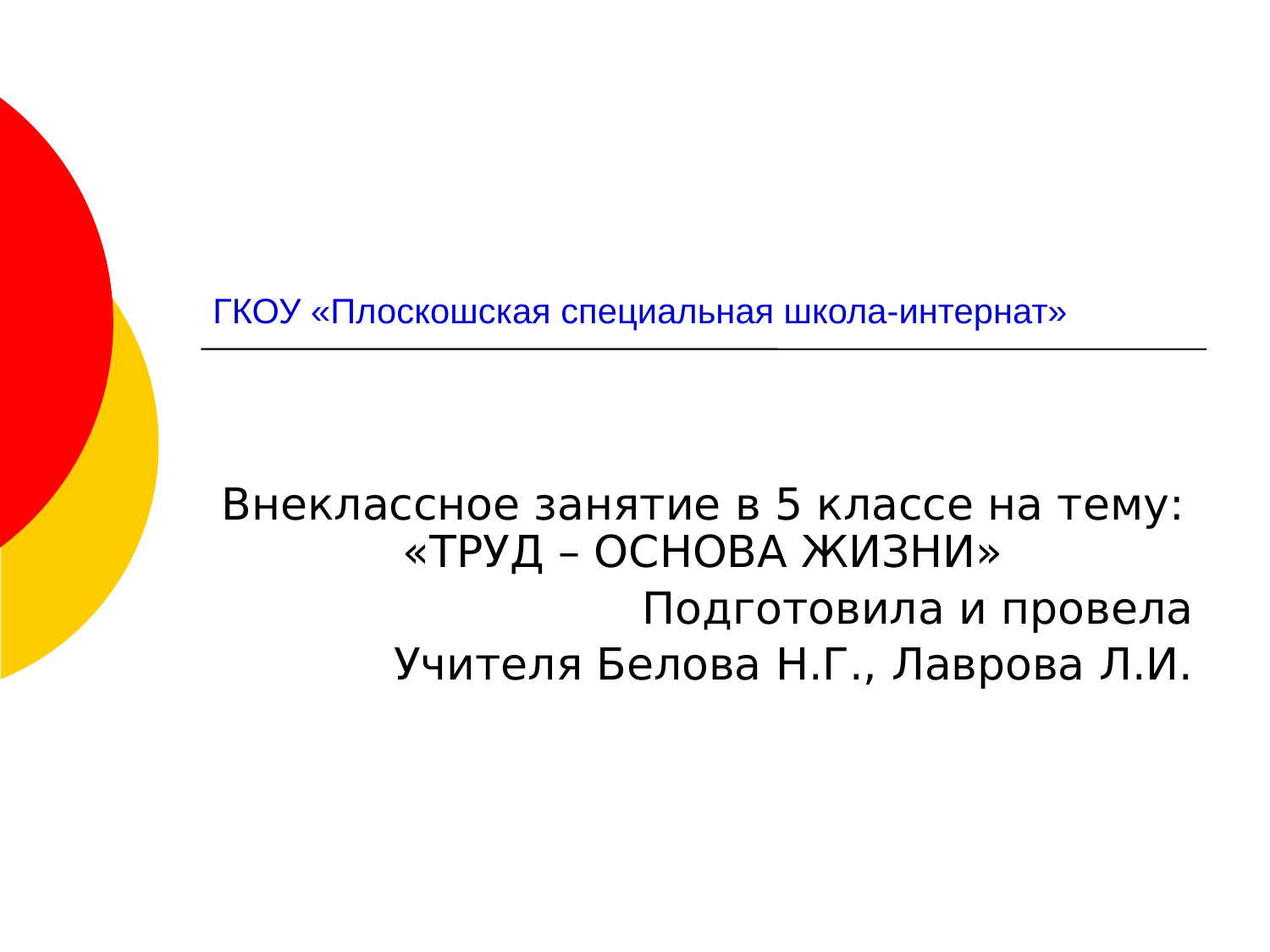

# ГКОУ «Плоскошская специальная школа-интернат»
Внеклассное занятие в 5 классе на тему: «ТРУД – ОСНОВА ЖИЗНИ»
Подготовила и провела
Учителя Белова Н.Г., Лаврова Л.И.